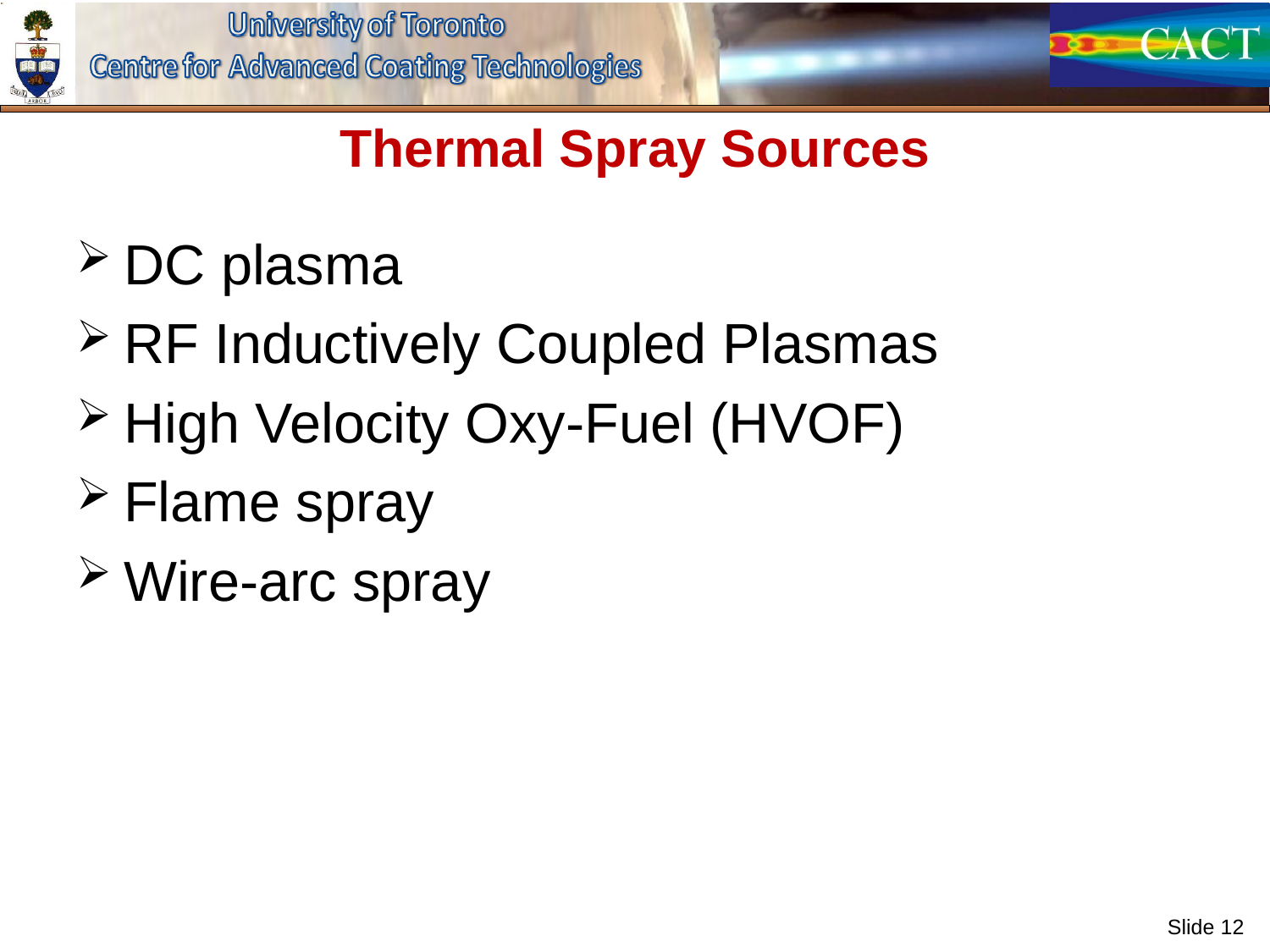

# Thermal Spray Sources
DC plasma
RF Inductively Coupled Plasmas
High Velocity Oxy-Fuel (HVOF)
Flame spray
Wire-arc spray